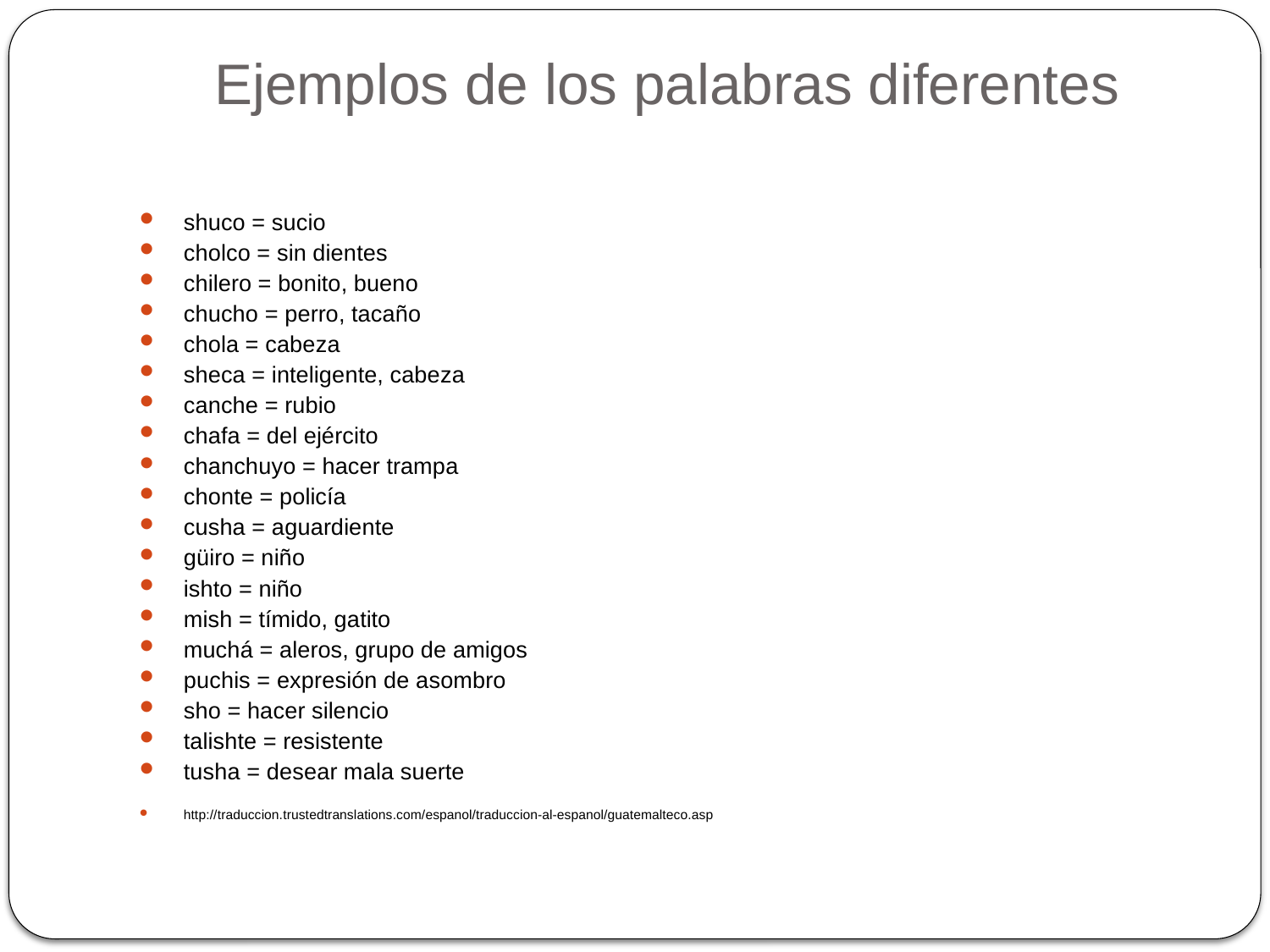

# Ejemplos de los palabras diferentes
shuco = sucio
cholco = sin dientes
chilero = bonito, bueno
chucho = perro, tacaño
chola = cabeza
sheca = inteligente, cabeza
canche = rubio
chafa = del ejército
chanchuyo = hacer trampa
chonte = policía
cusha = aguardiente
güiro = niño
ishto = niño
mish = tímido, gatito
muchá = aleros, grupo de amigos
puchis = expresión de asombro
sho = hacer silencio
talishte = resistente
tusha = desear mala suerte

http://traduccion.trustedtranslations.com/espanol/traduccion-al-espanol/guatemalteco.asp